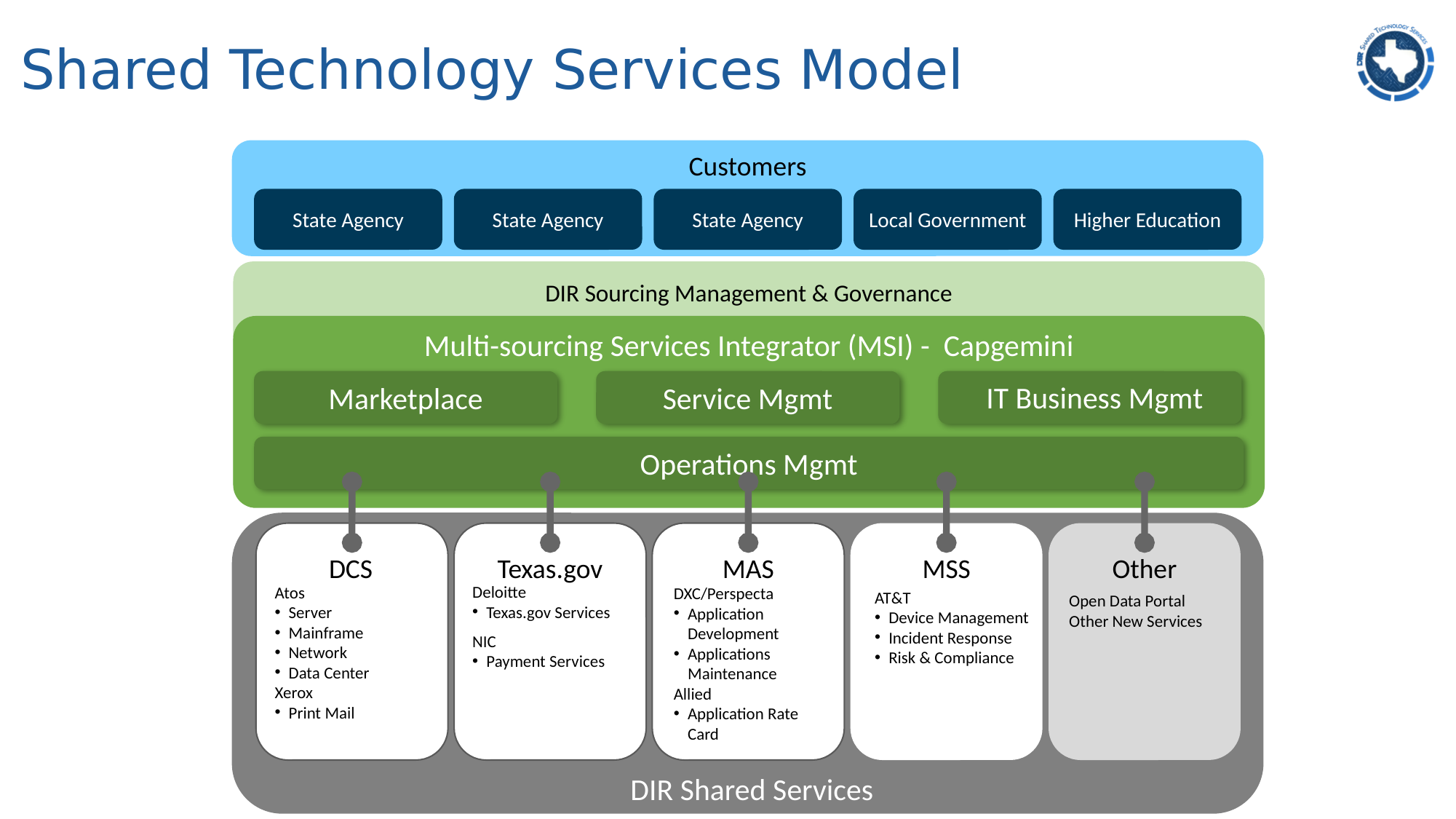

# Shared Technology Services Model
Customers

State Agency
State Agency
State Agency
Local Government
Higher Education

DIR Sourcing Management & Governance
Retained IT Organization

Multi-sourcing Services Integrator (MSI) -  Capgemini
Marketplace
Service Mgmt

IT Business Mgmt
Operations Mgmt

DCS
Texas.gov
MAS
MSS
Other
Atos
Server
Mainframe
Network
Data Center
Xerox
Print Mail
Deloitte
Texas.gov Services
NIC
Payment Services
DXC/Perspecta
Application Development
Applications Maintenance
Allied
Application Rate Card

AT&T
Device Management
Incident Response
Risk & Compliance

Open Data Portal
Other New Services

DIR Shared Services